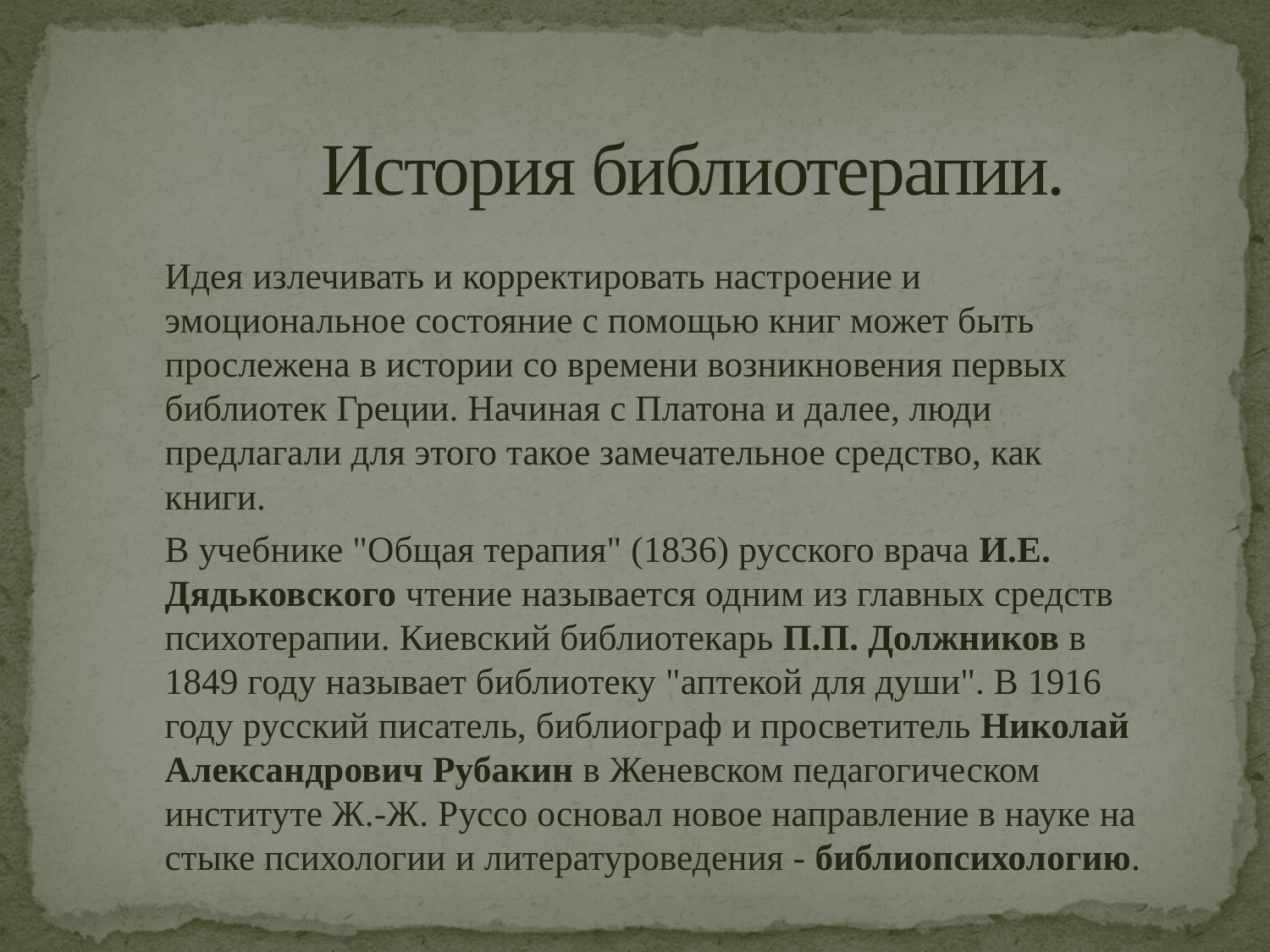

История библиотерапии.
	Идея излечивать и корректировать настроение и эмоциональное состояние с помощью книг может быть прослежена в истории со времени возникновения первых библиотек Греции. Начиная с Платона и далее, люди предлагали для этого такое замечательное средство, как книги.
	В учебнике "Общая терапия" (1836) русского врача И.Е. Дядьковского чтение называется одним из главных средств психотерапии. Киевский библиотекарь П.П. Должников в 1849 году называет библиотеку "аптекой для души". В 1916 году русский писатель, библиограф и просветитель Николай Александрович Рубакин в Женевском педагогическом институте Ж.-Ж. Руссо основал новое направление в науке на стыке психологии и литературоведения - библиопсихологию.